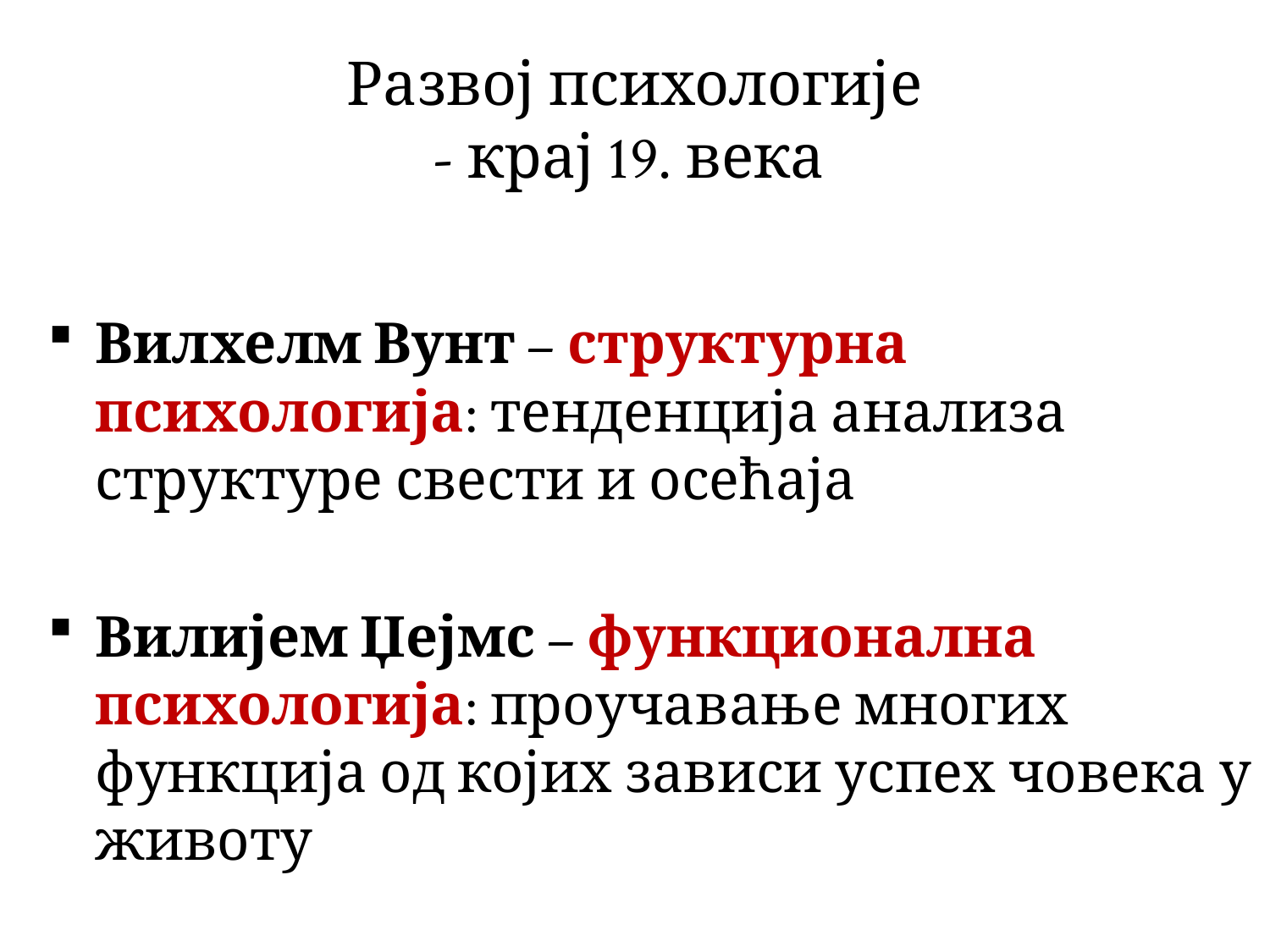

# Развој психологије - крај 19. века

Вилхелм Вунт – структурна психологија: тенденција анализа структуре свести и осећаја

Вилијем Џејмс – функционална психологија: проучавање многих функција од којих зависи успех човека у животу